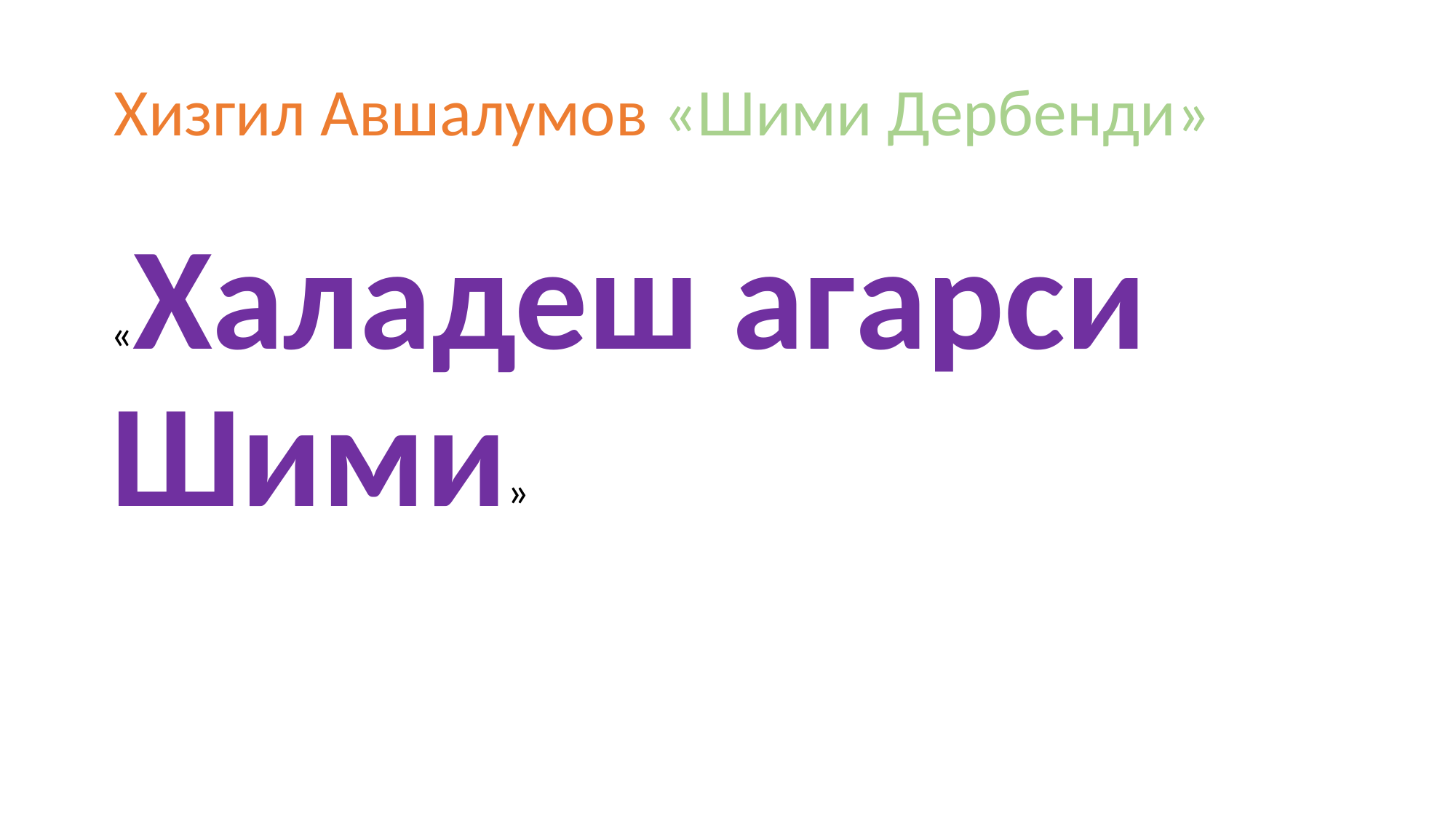

# Хизгил Авшалумов «Шими Дербенди»
«Халадеш агарси Шими»